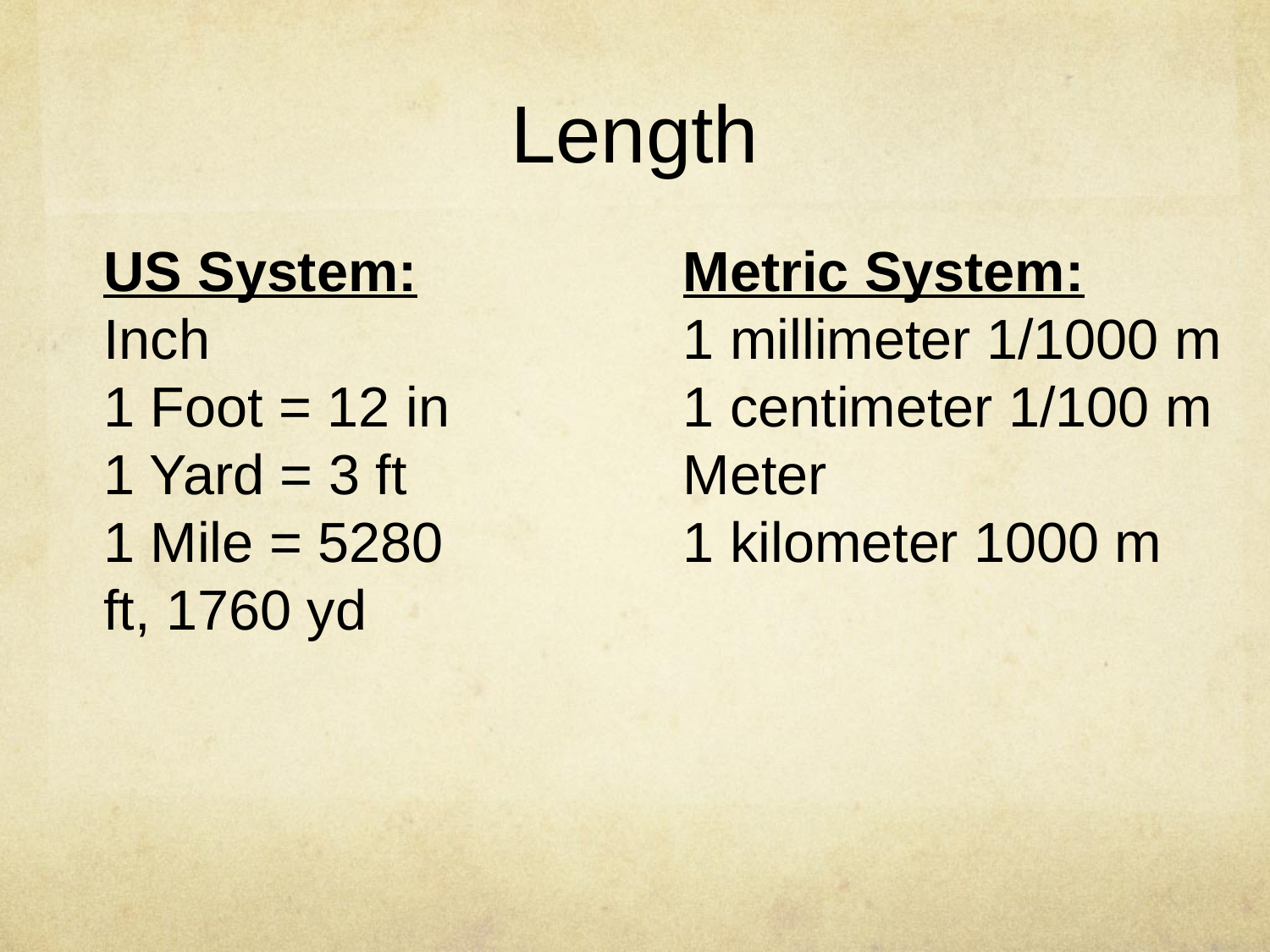

# Length
US System:
Inch
1 Foot = 12 in
1 Yard = 3 ft
1 Mile = 5280 ft, 1760 yd
Metric System:
1 millimeter 1/1000 m
1 centimeter 1/100 m
Meter
1 kilometer 1000 m